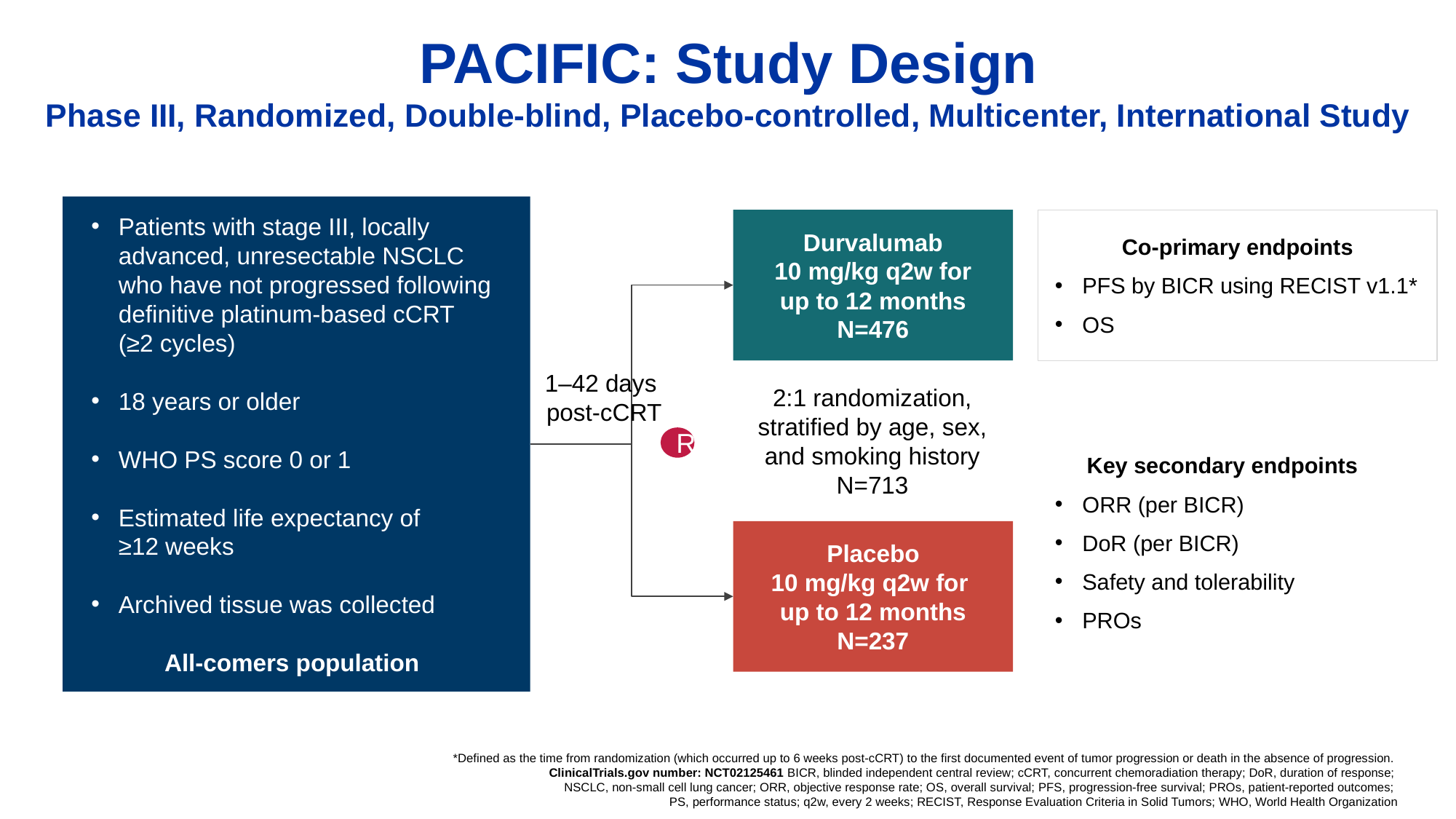

# PACIFIC: Study Design Phase III, Randomized, Double-blind, Placebo-controlled, Multicenter, International Study
Patients with stage III, locally advanced, unresectable NSCLC who have not progressed following definitive platinum-based cCRT
(≥2 cycles)

18 years or older

WHO PS score 0 or 1

Estimated life expectancy of
≥12 weeks

Archived tissue was collected

All-comers population
Durvalumab
10 mg/kg q2w for
up to 12 months
N=476
Co-primary endpoints
PFS by BICR using RECIST v1.1*
OS
1–42 days
post-cCRT
2:1 randomization,
stratified by age, sex, and smoking history
N=713
Key secondary endpoints
ORR (per BICR)
DoR (per BICR)
Safety and tolerability
PROs
R
Placebo
10 mg/kg q2w for
up to 12 months
N=237
*Defined as the time from randomization (which occurred up to 6 weeks post-cCRT) to the first documented event of tumor progression or death in the absence of progression.
ClinicalTrials.gov number: NCT02125461 BICR, blinded independent central review; cCRT, concurrent chemoradiation therapy; DoR, duration of response;
NSCLC, non-small cell lung cancer; ORR, objective response rate; OS, overall survival; PFS, progression-free survival; PROs, patient-reported outcomes;
PS, performance status; q2w, every 2 weeks; RECIST, Response Evaluation Criteria in Solid Tumors; WHO, World Health Organization